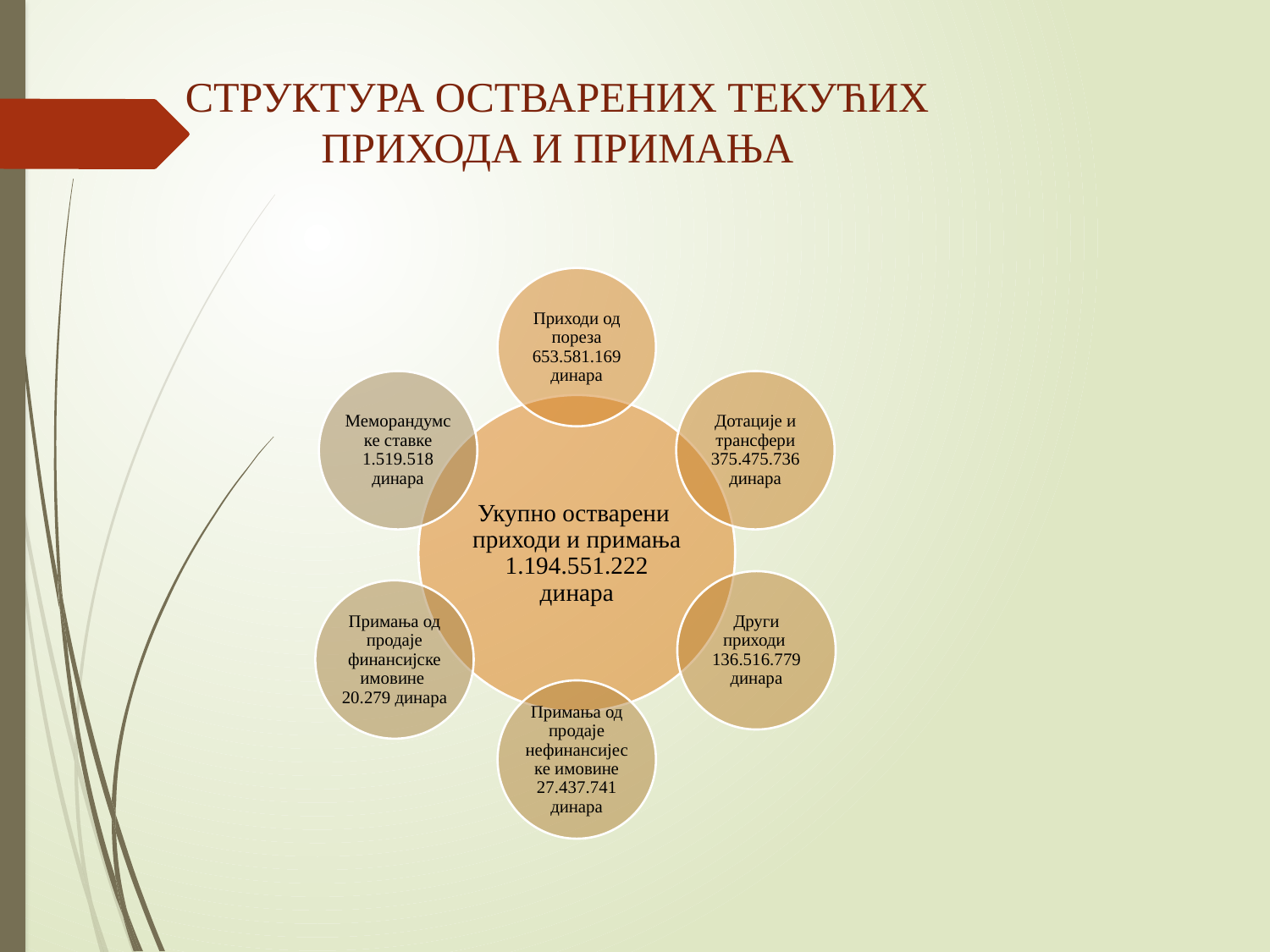

# СТРУКТУРА ОСТВАРЕНИХ ТЕКУЋИХ ПРИХОДА И ПРИМАЊА
Укупно остварени  приходи и примања 1.194.551.222 динара
Приходи од пореза 653.581.169 динара
Дотације и трансфери 375.475.736 динара
Други приходи  136.516.779 динара
Примања од продаје нефинансијеске имовине 27.437.741 динара
Примања од продаје финансијске имовине  20.279 динара
Меморандумске ставке 1.519.518 динара